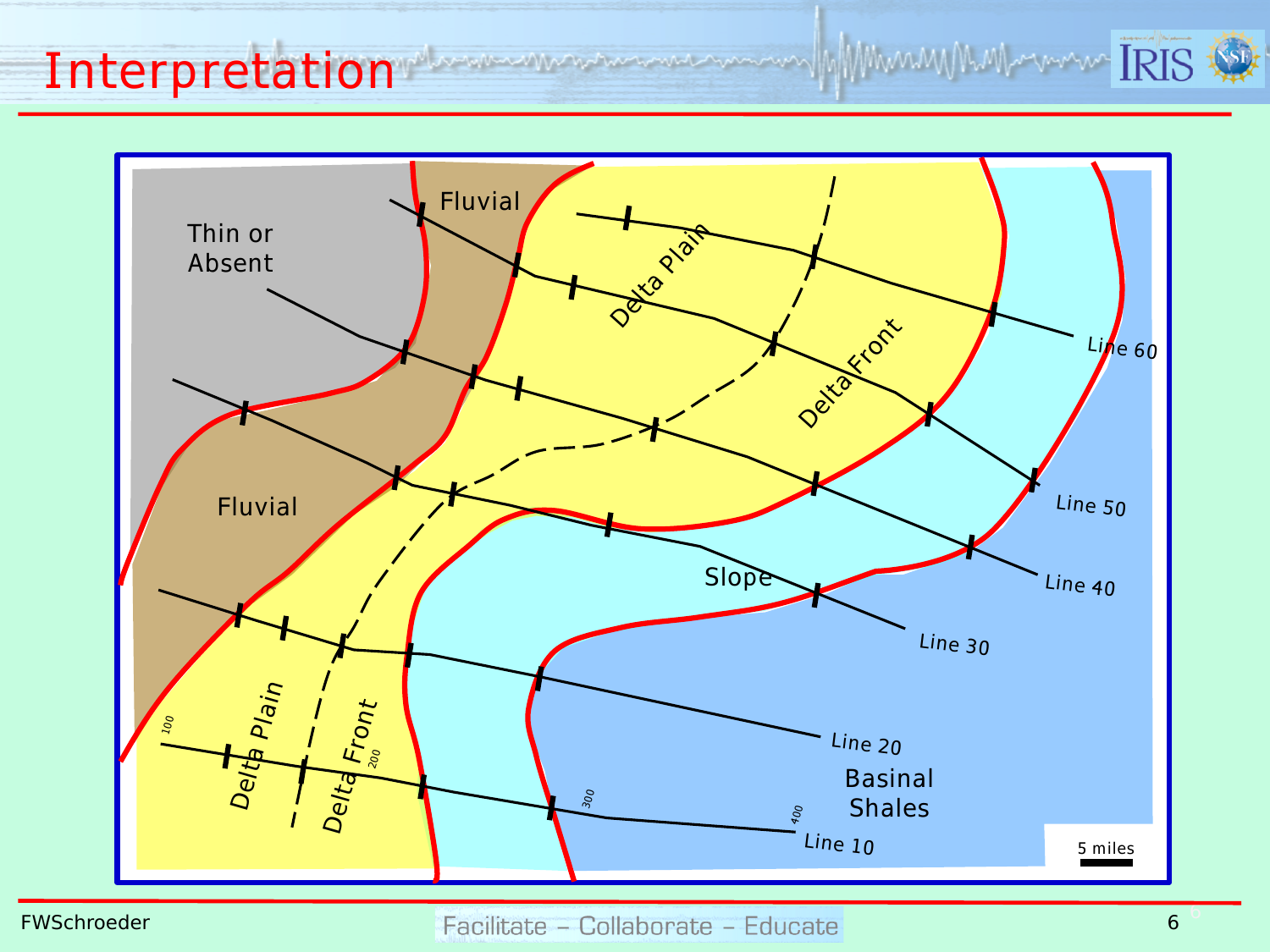

# Interpretation

Fluvial

Thin or
Absent

Delta Plain

Line 60
Delta Front

Line 50
Fluvial
Slope
Line 40

Line 30
100
Delta Plain
Line 20
200
Delta Front

Basinal
Shales
300
400
Line 10
5 miles